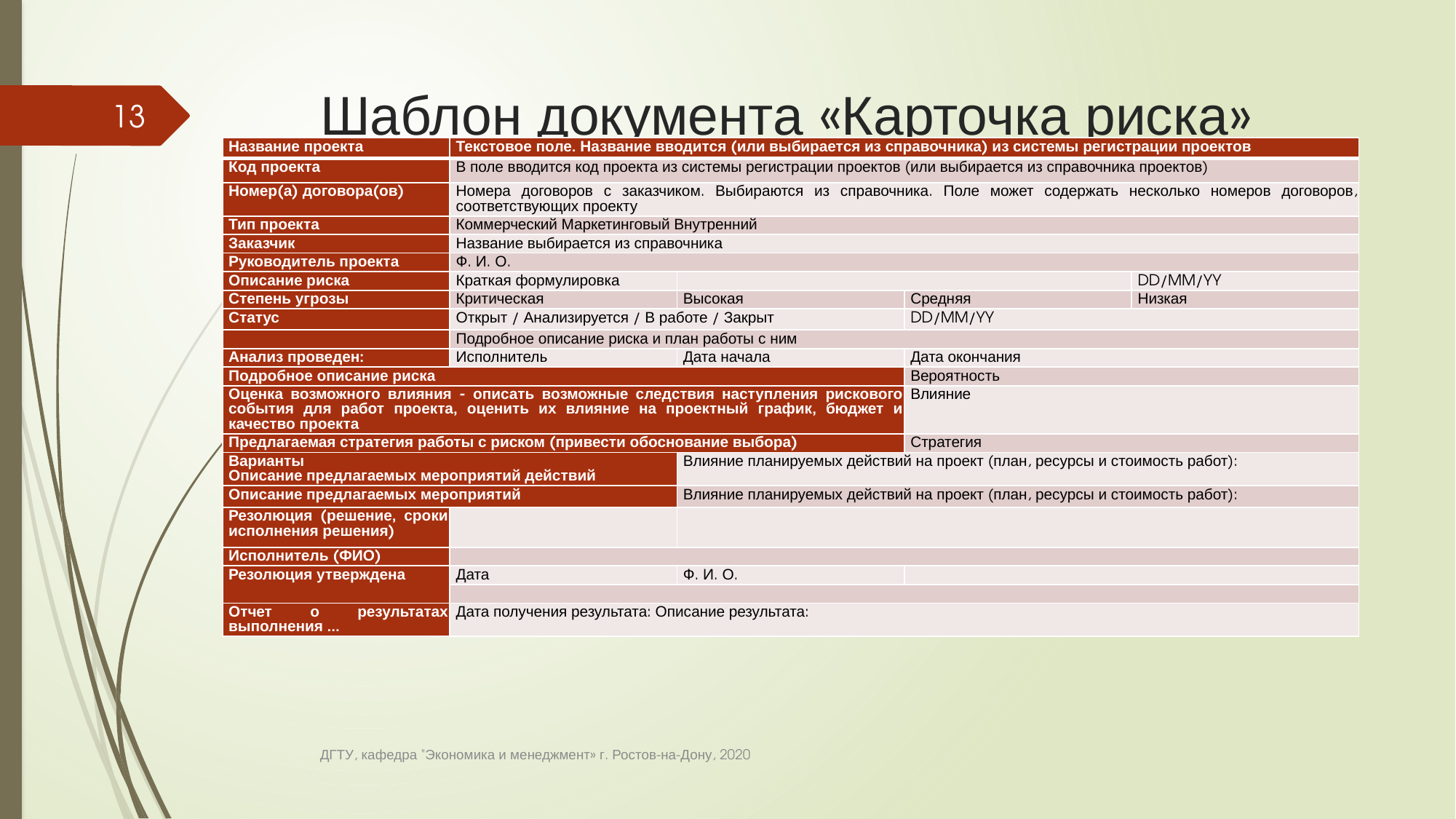

# Шаблон документа «Карточка риска»
13
| Название проекта | Текстовое поле. Название вводится (или выбирается из справочника) из системы регистрации проектов |  |  |  |
| --- | --- | --- | --- | --- |
| Код проекта | В поле вводится код проекта из системы регистрации проектов (или выбирается из справочника проектов) |  |  |  |
| Номер(а) договора(ов) | Номера договоров с заказчиком. Выбираются из справочника. Поле может содержать несколько номеров договоров, соответствующих проекту |  |  |  |
| Тип проекта | Коммерческий Маркетинговый Внутренний |  |  |  |
| Заказчик | Название выбирается из справочника |  |  |  |
| Руководитель проекта | Ф. И. О. |  |  |  |
| Описание риска | Краткая формулировка |  |  | DD/MM/YY |
| Степень угрозы | Критическая | Высокая | Средняя | Низкая |
| Статус | Открыт / Анализируется / В работе / Закрыт |  | DD/MM/YY |  |
|  | Подробное описание риска и план работы с ним |  |  |  |
| Анализ проведен: | Исполнитель | Дата начала | Дата окончания |  |
| Подробное описание риска |  |  | Вероятность |  |
| Оценка возможного влияния - описать возможные следствия наступления рискового события для работ проекта, оценить их влияние на проектный график, бюджет и качество проекта |  |  | Влияние |  |
| Предлагаемая стратегия работы с риском (привести обоснование выбора) |  |  | Стратегия |  |
| Варианты Описание предлагаемых мероприятий действий |  | Влияние планируемых действий на проект (план, ресурсы и стоимость работ): |  |  |
| Описание предлагаемых мероприятий |  | Влияние планируемых действий на проект (план, ресурсы и стоимость работ): |  |  |
| Резолюция (решение, сроки исполнения решения) |  |  |  |  |
| Исполнитель (ФИО) |  |  |  |  |
| Резолюция утверждена | Дата | Ф. И. О. |  |  |
|  |  |  |  |  |
| Отчет о результатах выполнения ... | Дата получения результата: Описание результата: |  |  |  |
ДГТУ, кафедра "Экономика и менеджмент» г. Ростов-на-Дону, 2020